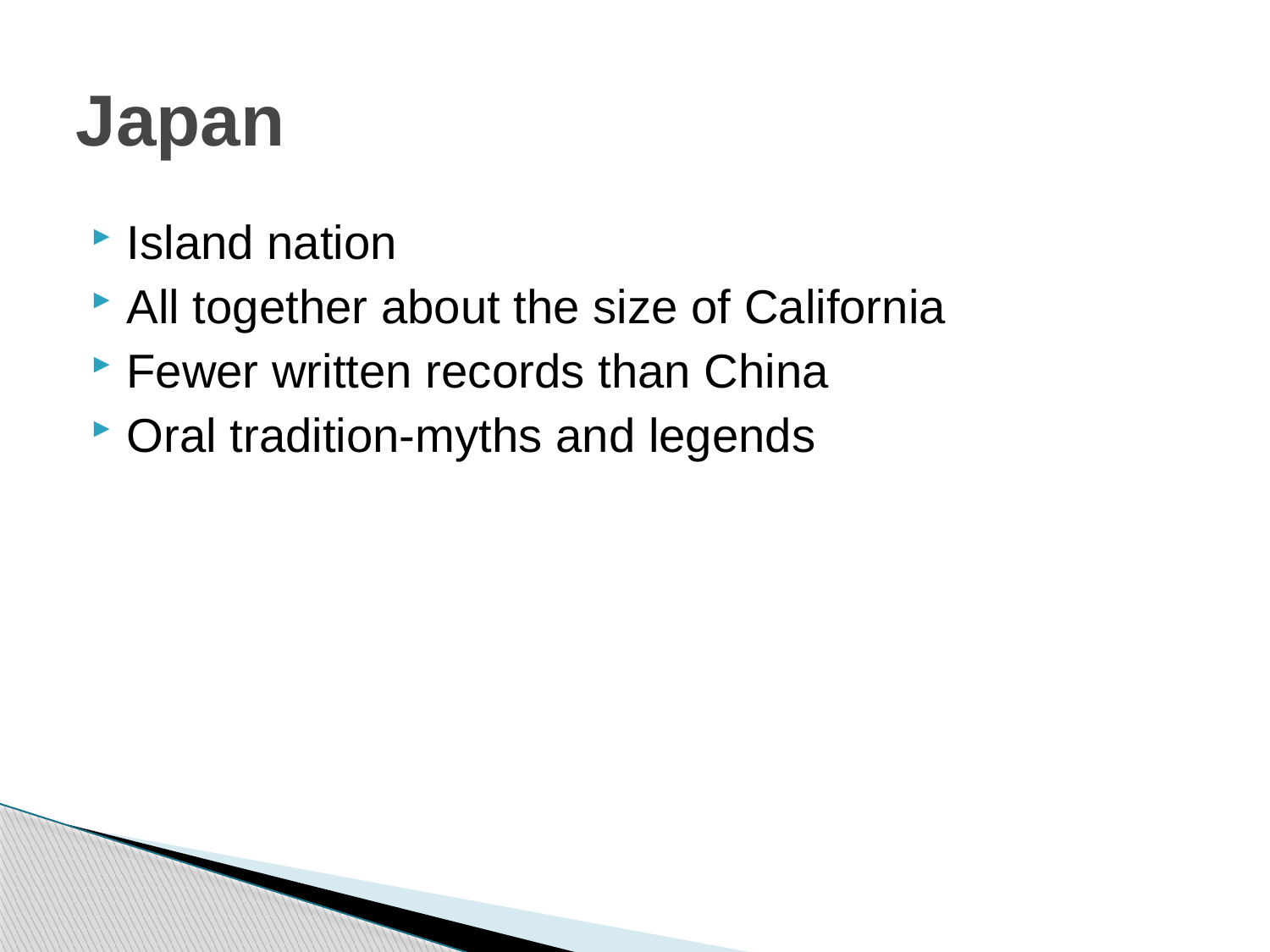

# Japan
Island nation
All together about the size of California
Fewer written records than China
Oral tradition-myths and legends